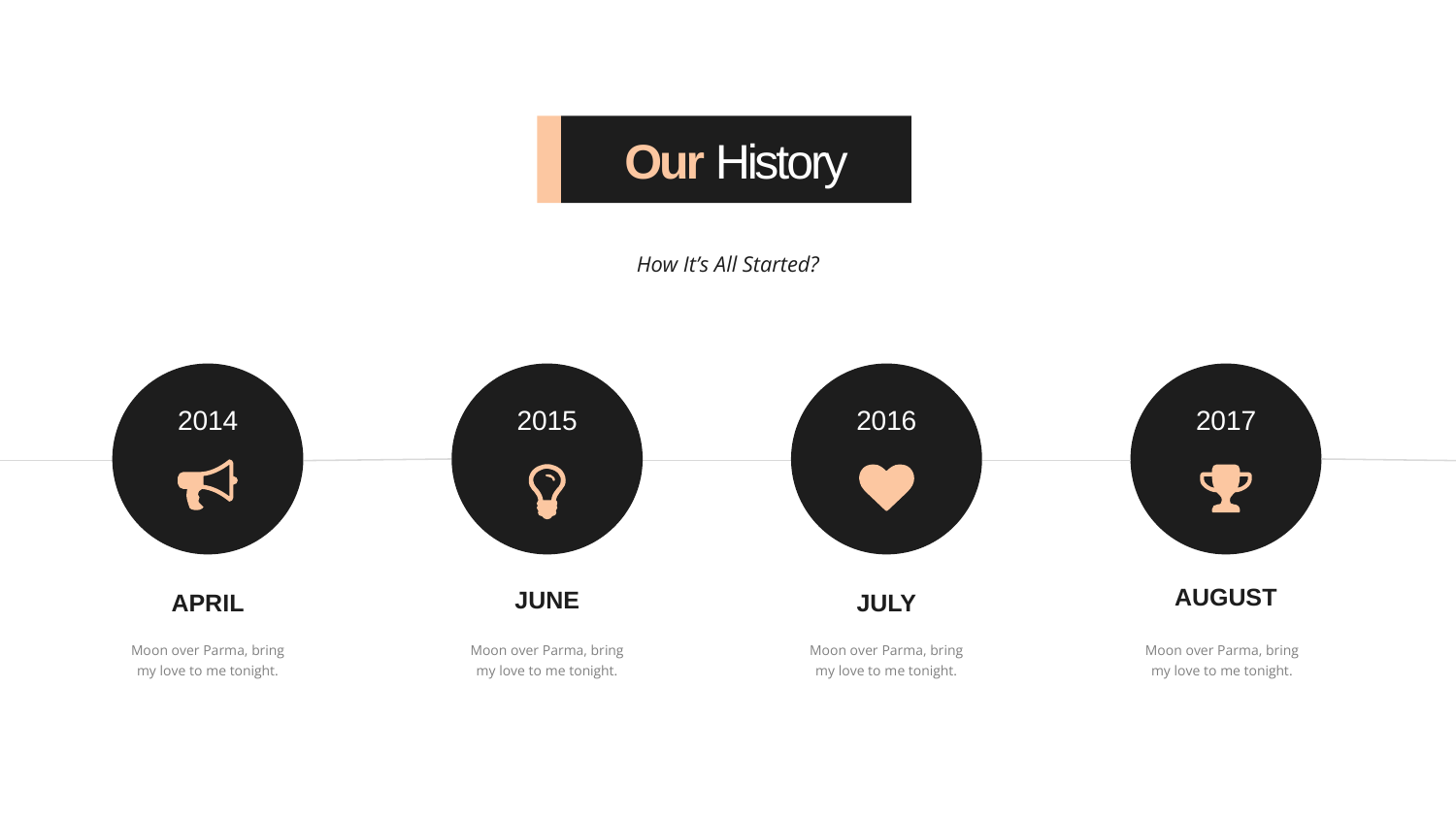

Our History
How It’s All Started?

2014
2015
2016
2017

AUGUST
JUNE
JULY
APRIL
Moon over Parma, bring my love to me tonight.
Moon over Parma, bring my love to me tonight.
Moon over Parma, bring my love to me tonight.
Moon over Parma, bring my love to me tonight.